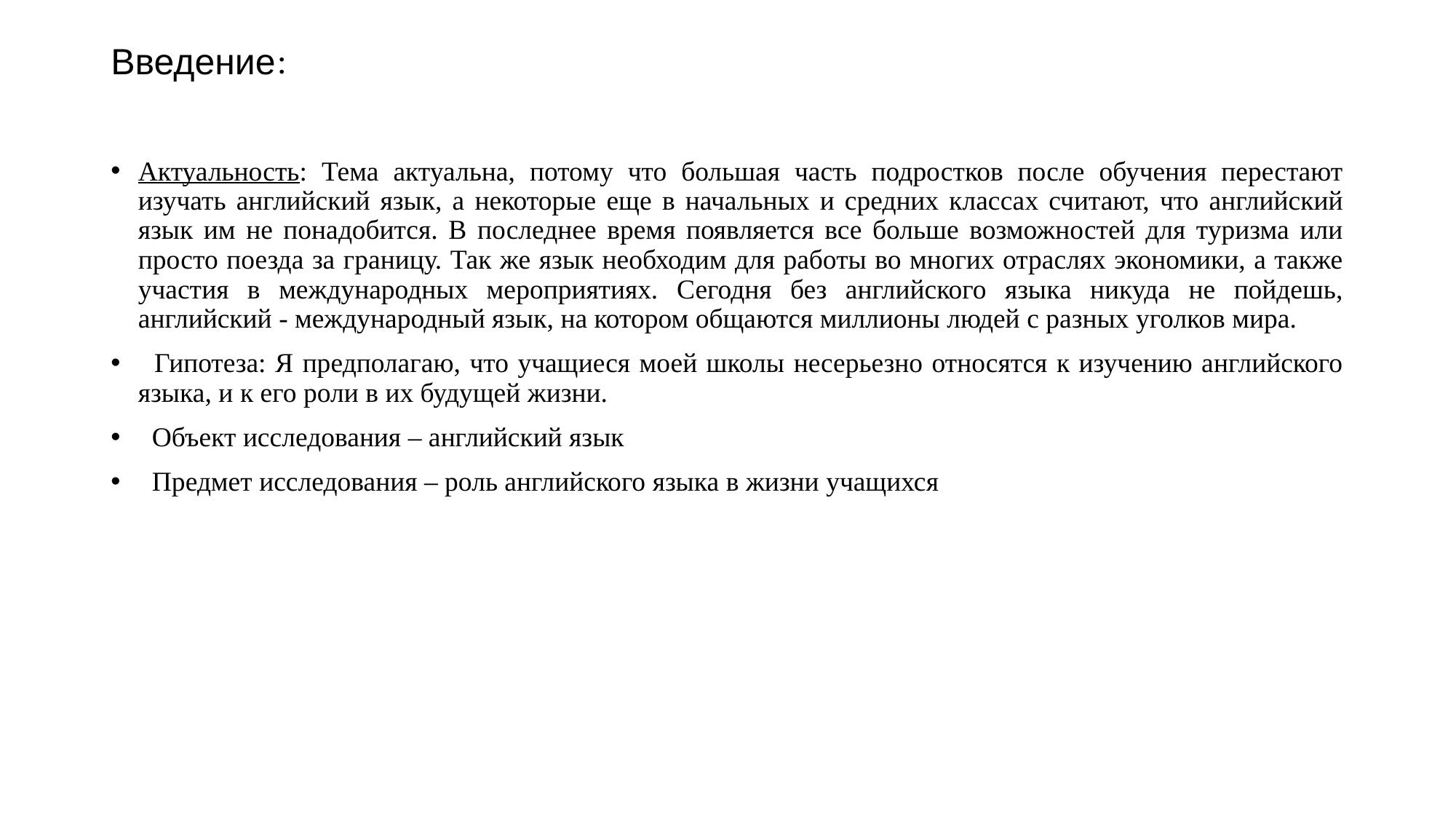

# Введение:
Актуальность: Тема актуальна, потому что большая часть подростков после обучения перестают изучать английский язык, а некоторые еще в начальных и средних классах считают, что английский язык им не понадобится. В последнее время появляется все больше возможностей для туризма или просто поезда за границу. Так же язык необходим для работы во многих отраслях экономики, а также участия в международных мероприятиях. Сегодня без английского языка никуда не пойдешь, английский - международный язык, на котором общаются миллионы людей с разных уголков мира.
  Гипотеза: Я предполагаю, что учащиеся моей школы несерьезно относятся к изучению английского языка, и к его роли в их будущей жизни.
  Объект исследования – английский язык
  Предмет исследования – роль английского языка в жизни учащихся